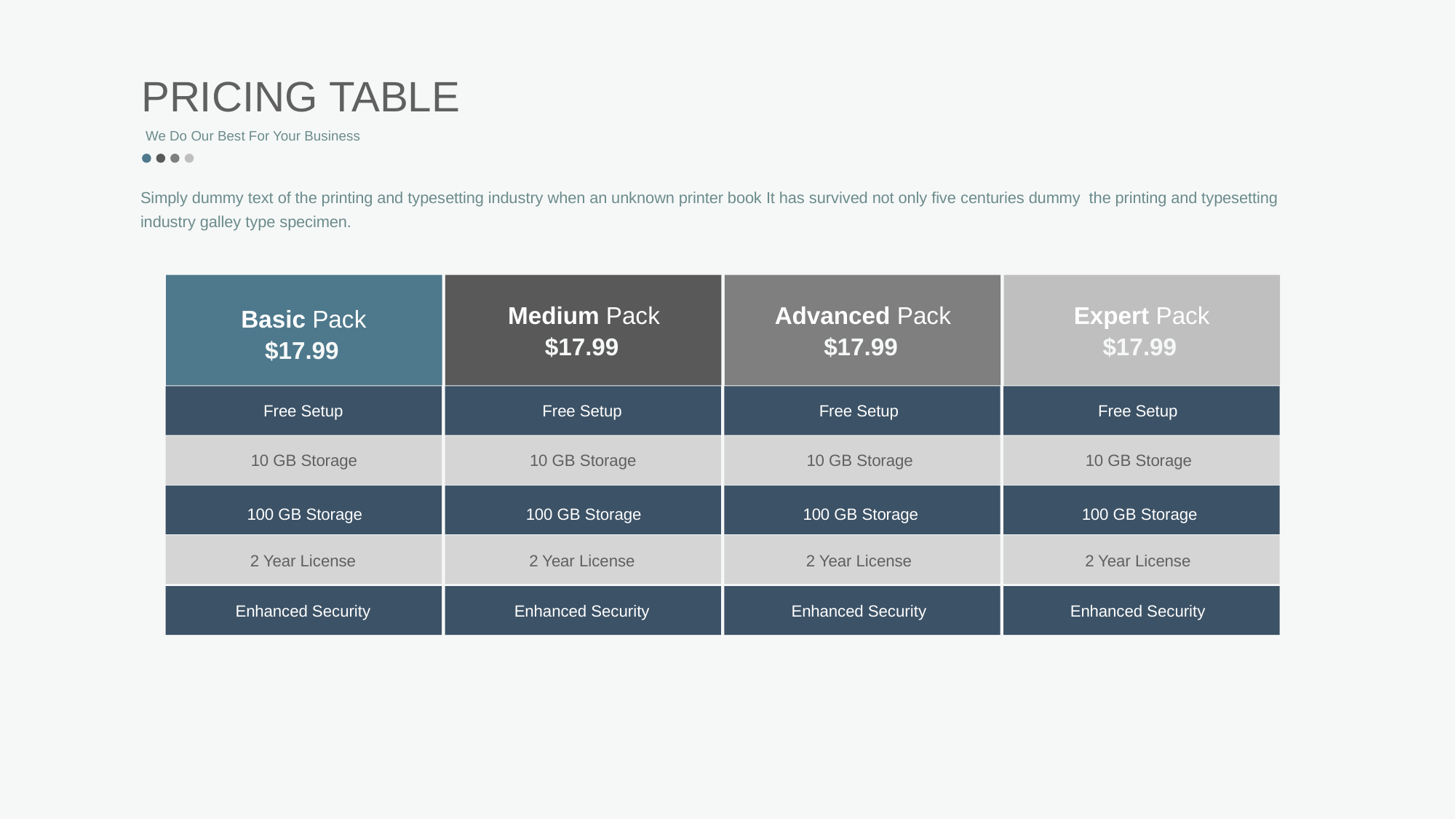

PRICING TABLE
We Do Our Best For Your Business

Simply dummy text of the printing and typesetting industry when an unknown printer book It has survived not only five centuries dummy  the printing and typesetting industry galley type specimen.

Basic Pack
$17.99

Basic Pack
$17.99

Basic Pack
$17.99

Basic Pack
$17.99

Medium Pack
Advanced Pack
Expert Pack
Basic Pack
$17.99
$17.99
$17.99
$17.99
Free Setup
Free Setup
Free Setup
Free Setup
10 GB Storage
10 GB Storage
10 GB Storage
10 GB Storage
100 GB Storage
100 GB Storage
100 GB Storage
100 GB Storage
2 Year License
2 Year License
2 Year License
2 Year License
Enhanced Security
Enhanced Security
Enhanced Security
Enhanced Security